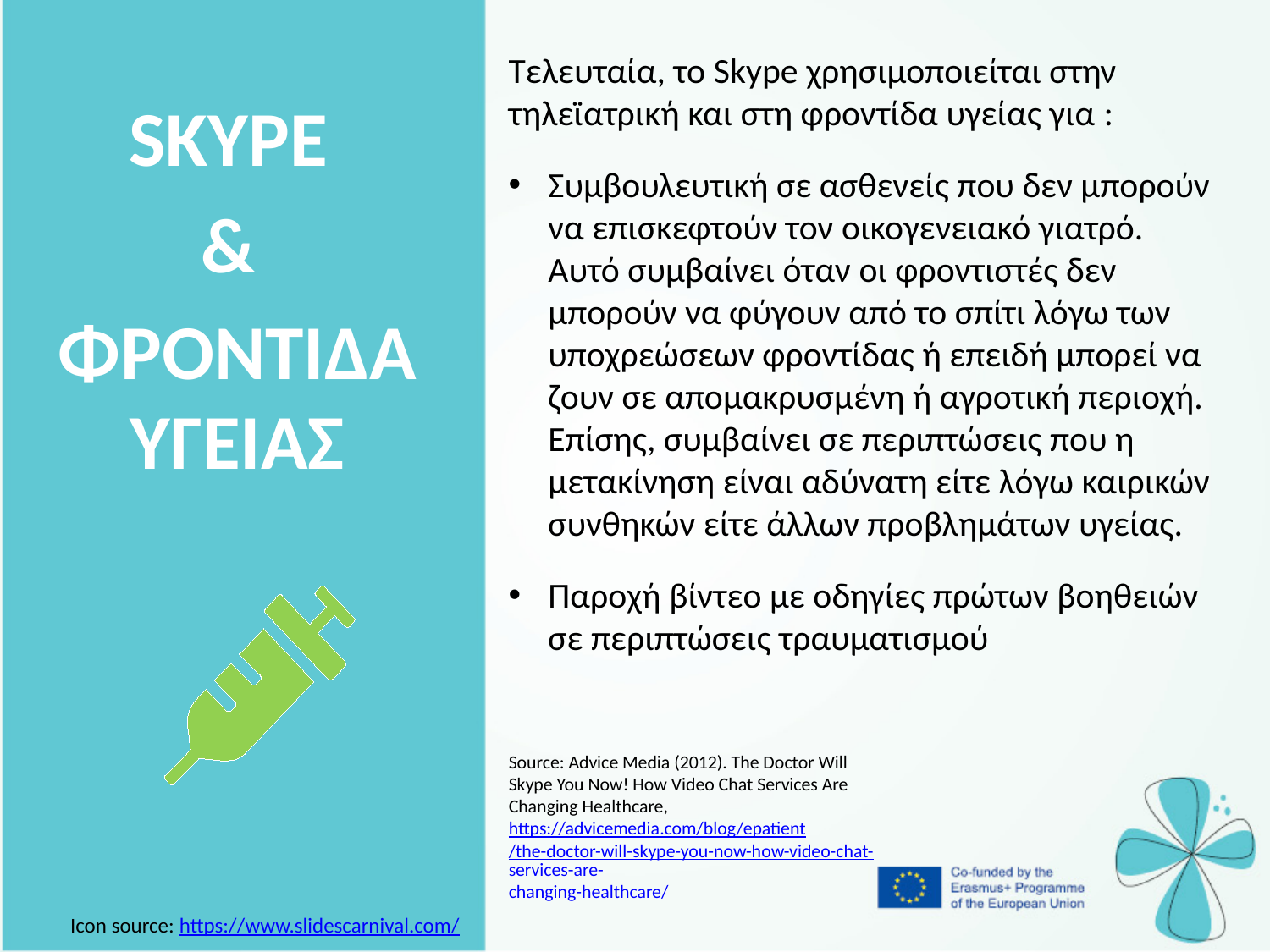

Τελευταία, το Skype χρησιμοποιείται στην τηλεϊατρική και στη φροντίδα υγείας για :

Συμβουλευτική σε ασθενείς που δεν μπορούν να επισκεφτούν τον οικογενειακό γιατρό.  Αυτό συμβαίνει όταν οι φροντιστές δεν μπορούν να φύγουν από το σπίτι λόγω των υποχρεώσεων φροντίδας ή επειδή μπορεί να ζουν σε απομακρυσμένη ή αγροτική περιοχή. Επίσης, συμβαίνει σε περιπτώσεις που η μετακίνηση είναι αδύνατη είτε λόγω καιρικών συνθηκών είτε άλλων προβλημάτων υγείας.

Παροχή βίντεο με οδηγίες πρώτων βοηθειών σε περιπτώσεις τραυματισμού
| SKYPE & ΦΡΟΝΤΙΔΑ ΥΓΕΙΑΣ |
| --- |

Source: Advice Media (2012). The Doctor Will Skype You Now! How Video Chat Services Are Changing Healthcare, https://advicemedia.com/blog/epatient
/the-doctor-will-skype-you-now-how-video-chat-services-are-
changing-healthcare/
Icon source: https://www.slidescarnival.com/